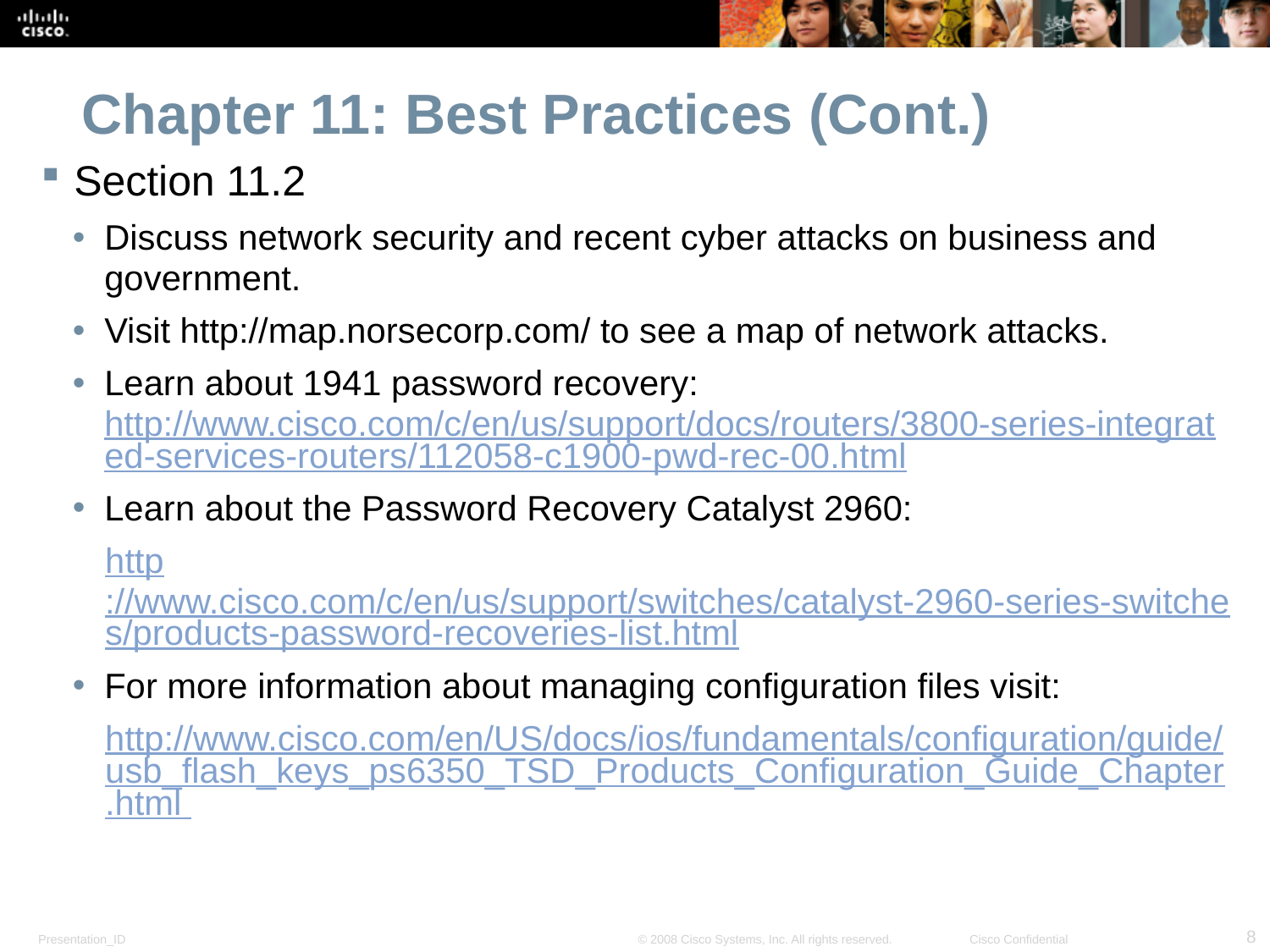

Chapter 11: Best Practices (Cont.)
Section 11.2
Discuss network security and recent cyber attacks on business and government.
Visit http://map.norsecorp.com/ to see a map of network attacks.
Learn about 1941 password recovery: http://www.cisco.com/c/en/us/support/docs/routers/3800-series-integrated-services-routers/112058-c1900-pwd-rec-00.html
Learn about the Password Recovery Catalyst 2960:
http://www.cisco.com/c/en/us/support/switches/catalyst-2960-series-switches/products-password-recoveries-list.html
For more information about managing configuration files visit:
http://www.cisco.com/en/US/docs/ios/fundamentals/configuration/guide/usb_flash_keys_ps6350_TSD_Products_Configuration_Guide_Chapter.html